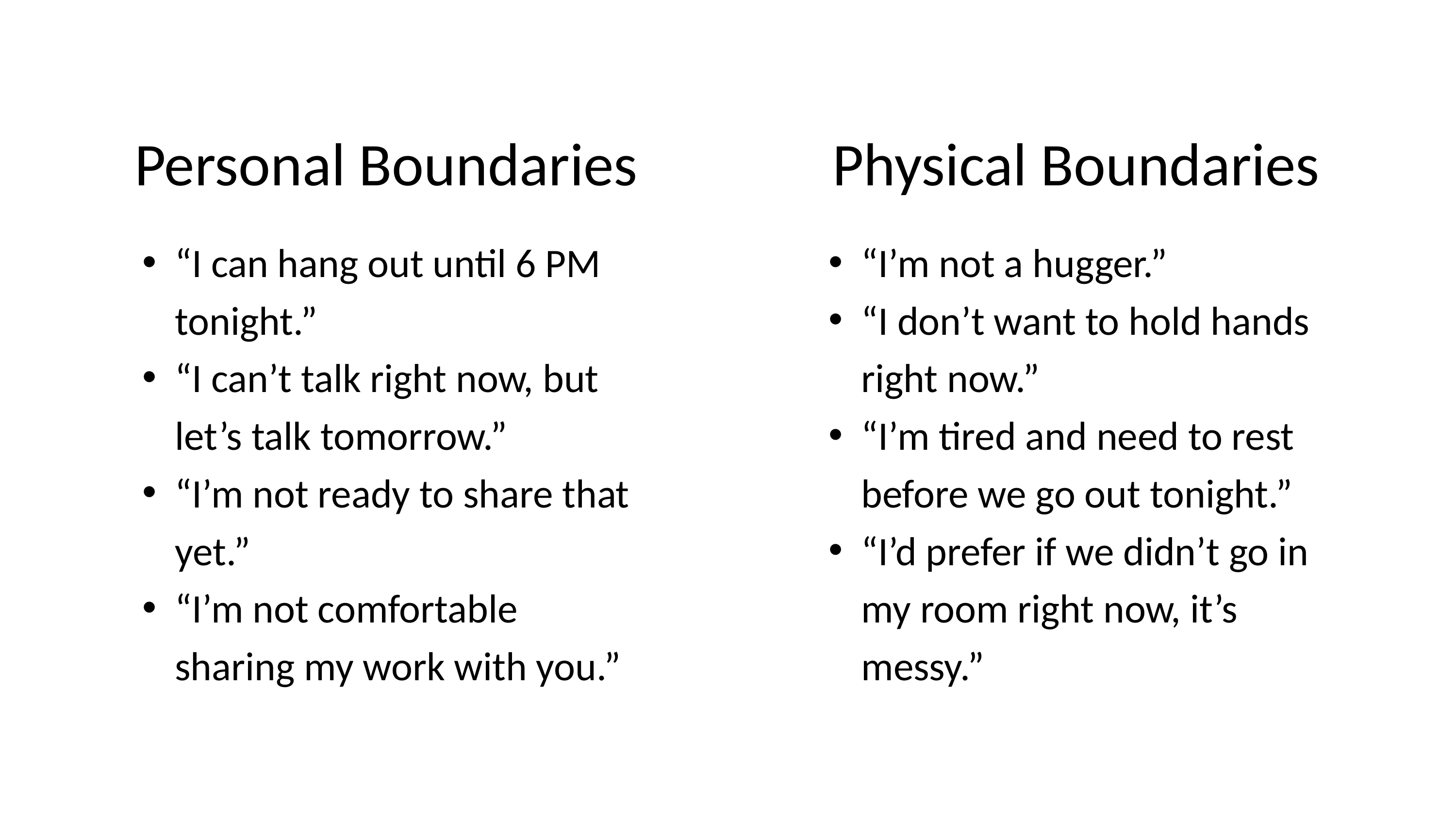

Personal Boundaries
Physical Boundaries
“I can hang out until 6 PM tonight.”
“I can’t talk right now, but let’s talk tomorrow.”
“I’m not ready to share that yet.”
“I’m not comfortable sharing my work with you.”
“I’m not a hugger.”
“I don’t want to hold hands right now.”
“I’m tired and need to rest before we go out tonight.”
“I’d prefer if we didn’t go in my room right now, it’s messy.”